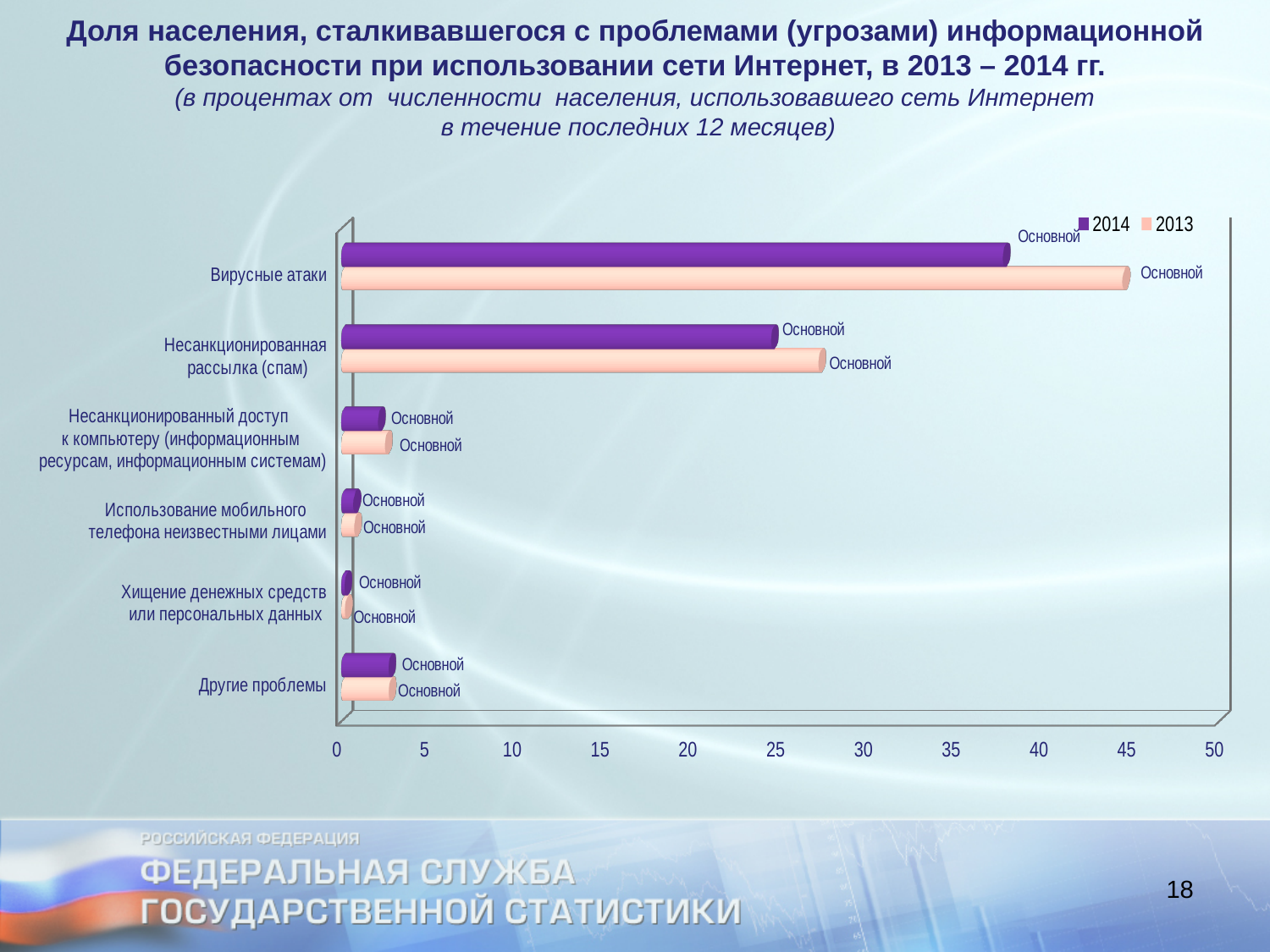

# Доля населения, сталкивавшегося с проблемами (угрозами) информационной безопасности при использовании сети Интернет, в 2013 – 2014 гг. (в процентах от  численности  населения, использовавшего сеть Интернет в течение последних 12 месяцев)

[unsupported chart]

18